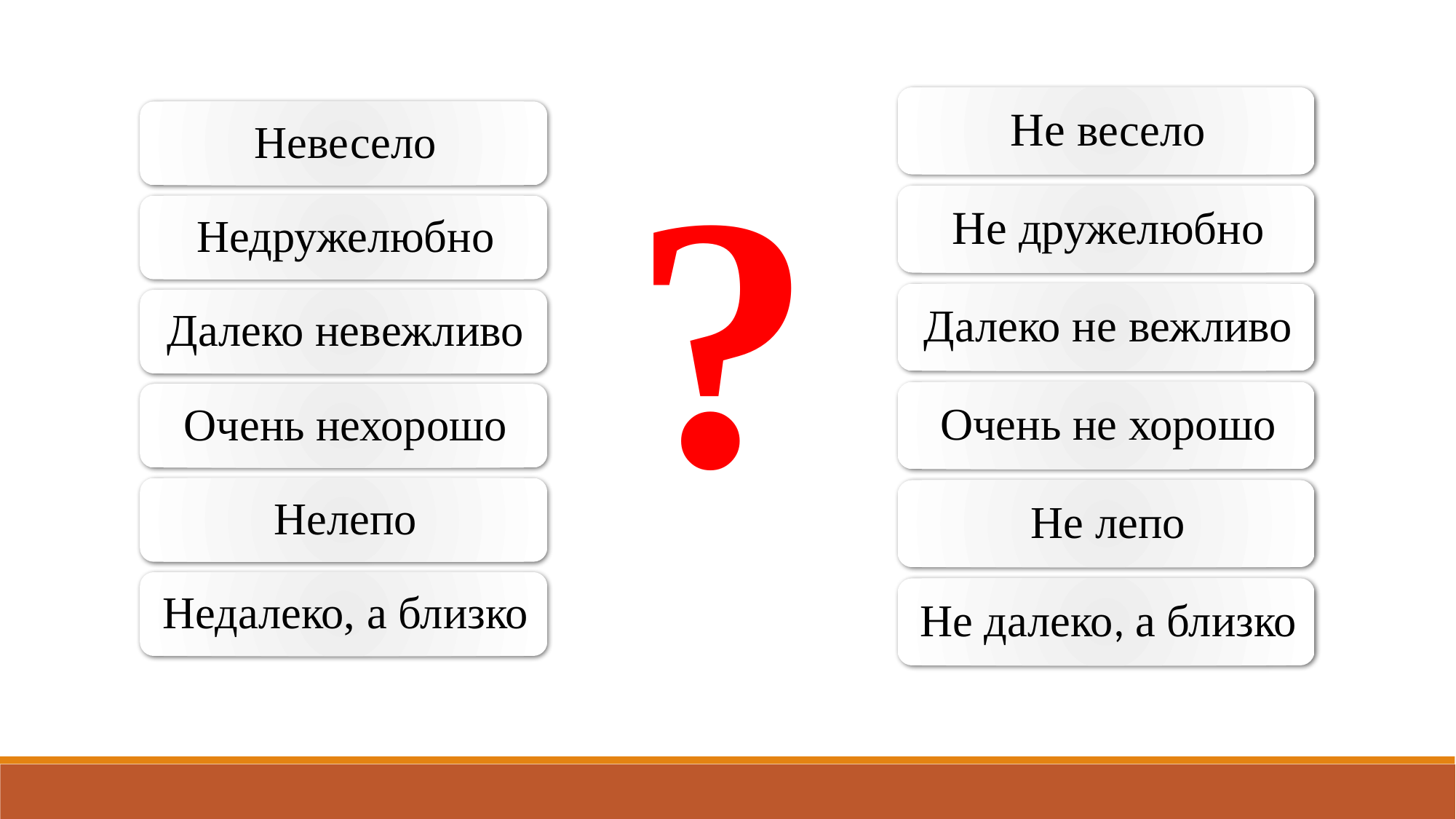

Невесело
Недружелюбно
Далеко невежливо
Очень нехорошо
Нелепо
Недалеко, а близко
Не весело
Не дружелюбно
Далеко не вежливо
Очень не хорошо
Не лепо
Не далеко, а близко
?